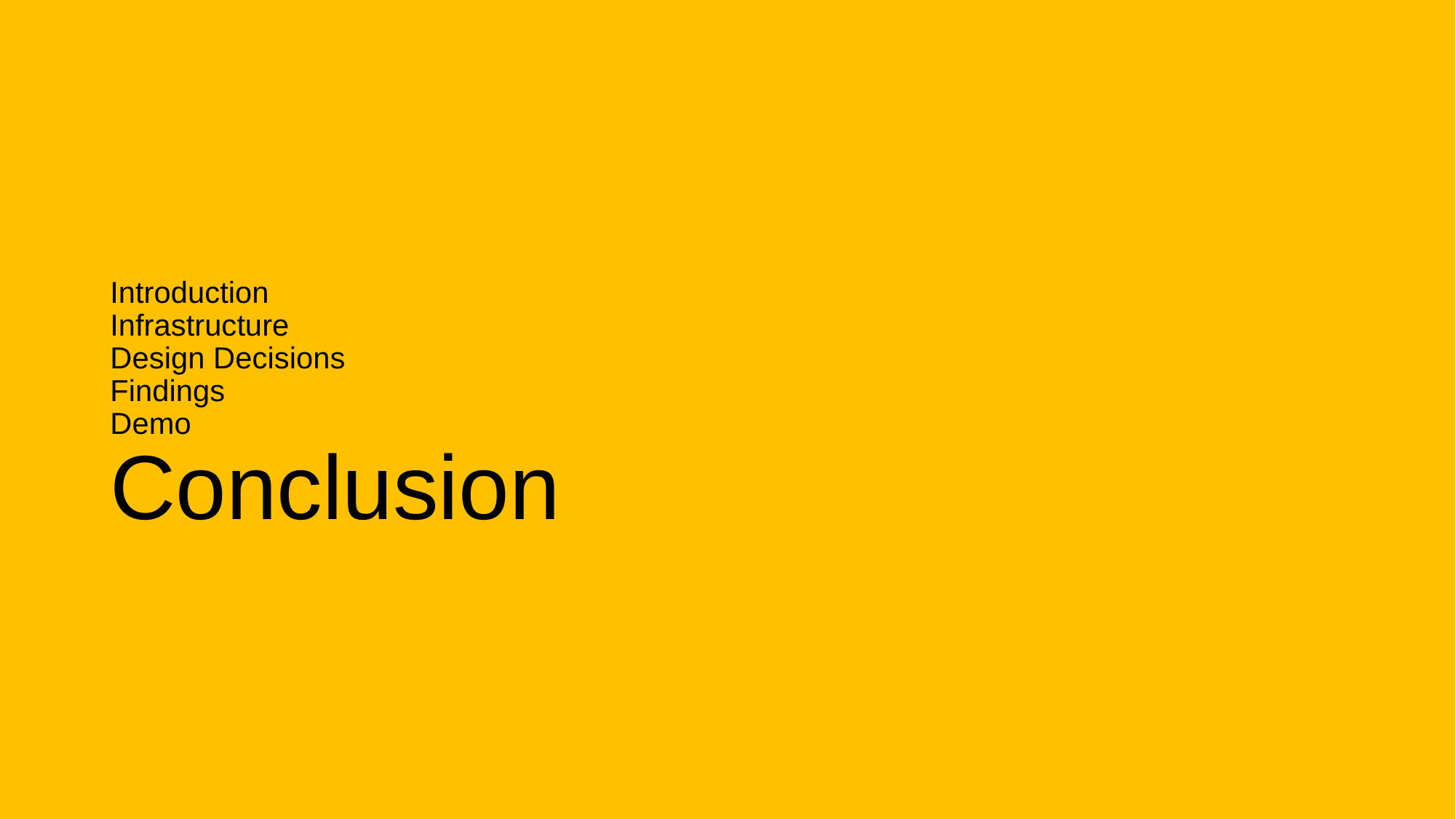

# Introduction Infrastructure Design Decisions Findings Demo Conclusion